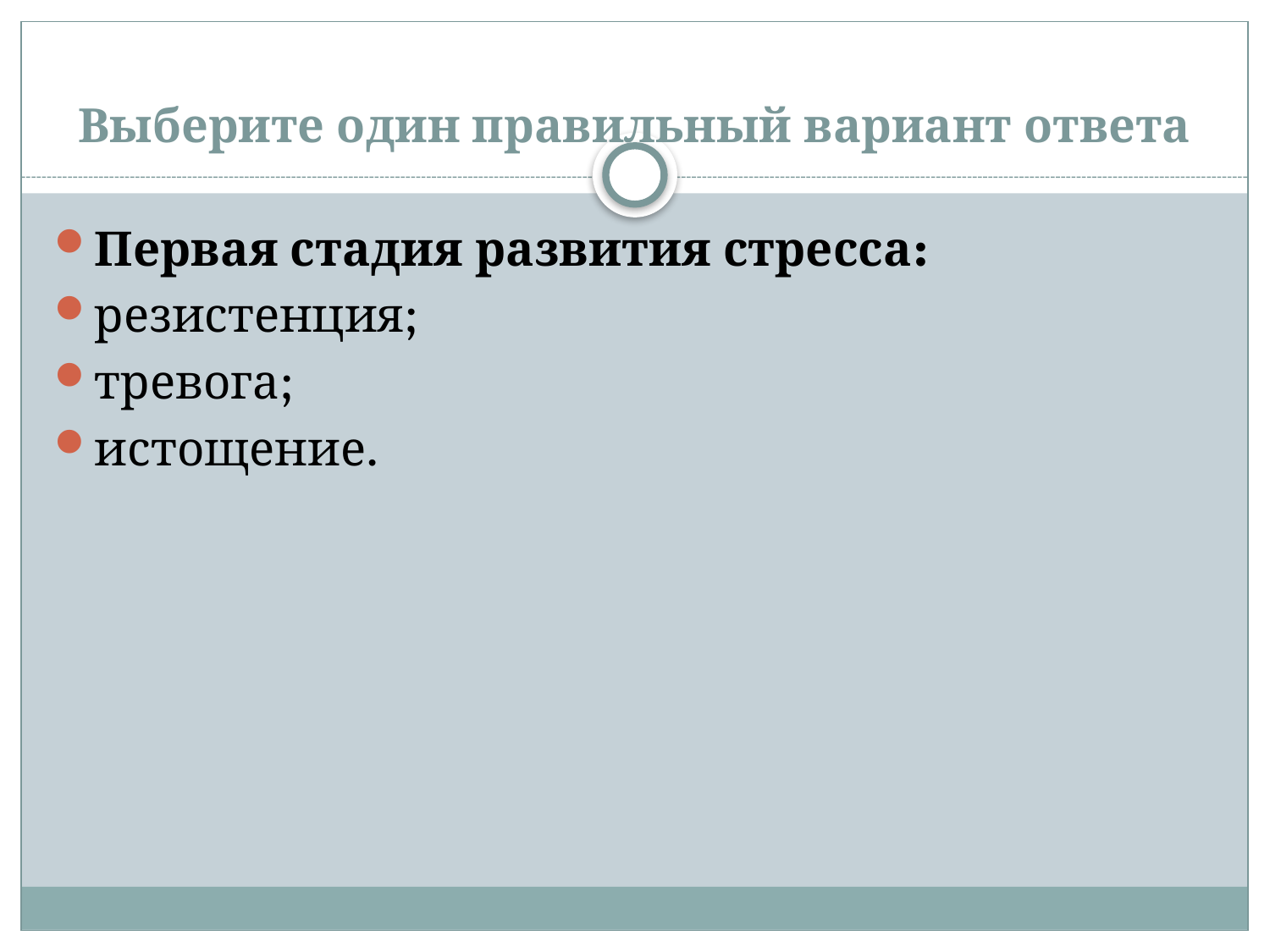

# Выберите один правильный вариант ответа
Первая стадия развития стресса:
резистенция;
тревога;
истощение.